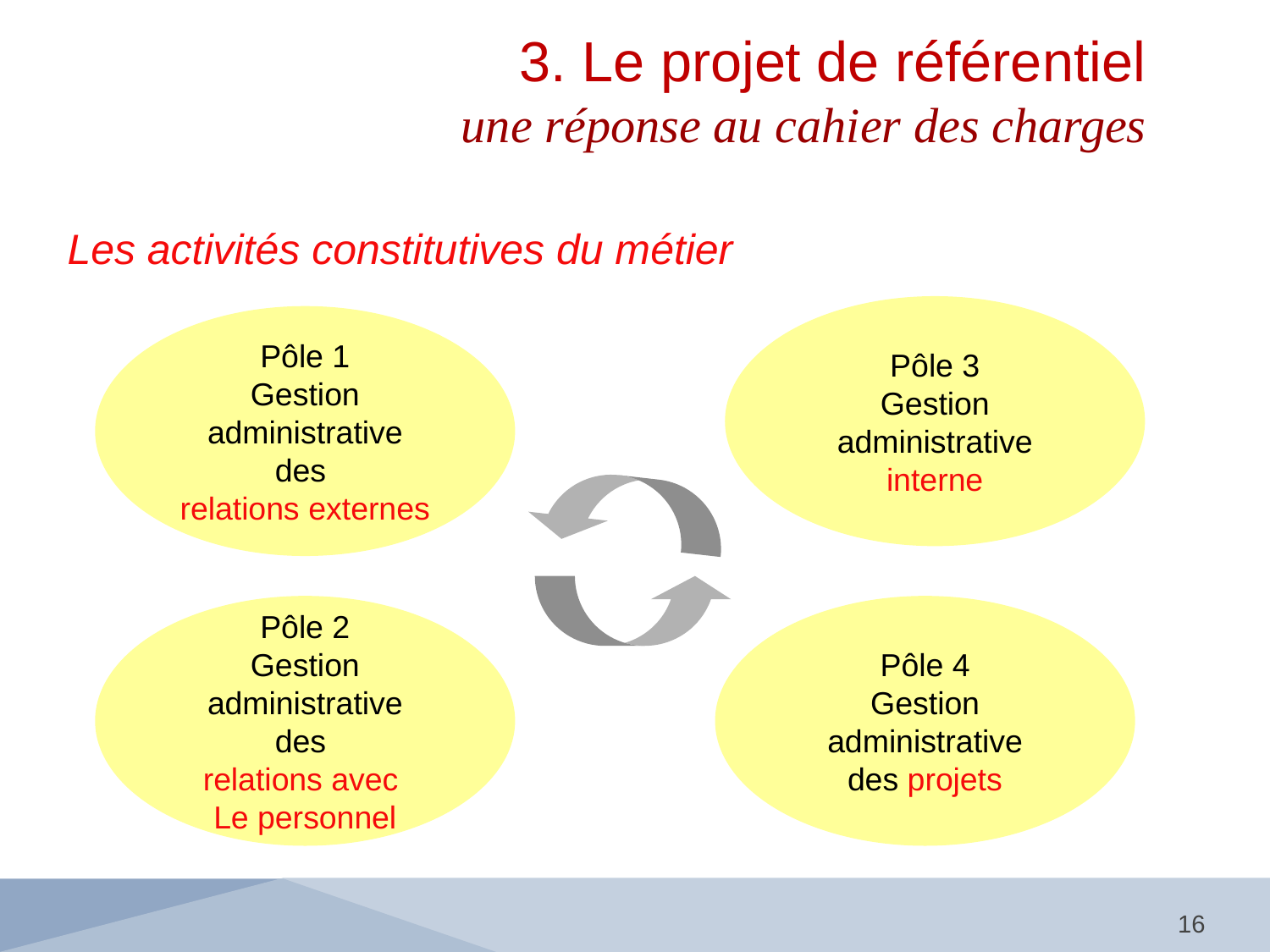

3. Le projet de référentiel
une réponse au cahier des charges

Les activités constitutives du métier
Pôle 3
Gestion
administrative
interne
Pôle 1
Gestion
administrative
des
relations externes

Pôle 2
Gestion
administrative
des
relations avec
Le personnel
Pôle 4
Gestion
administrative
des projets
16